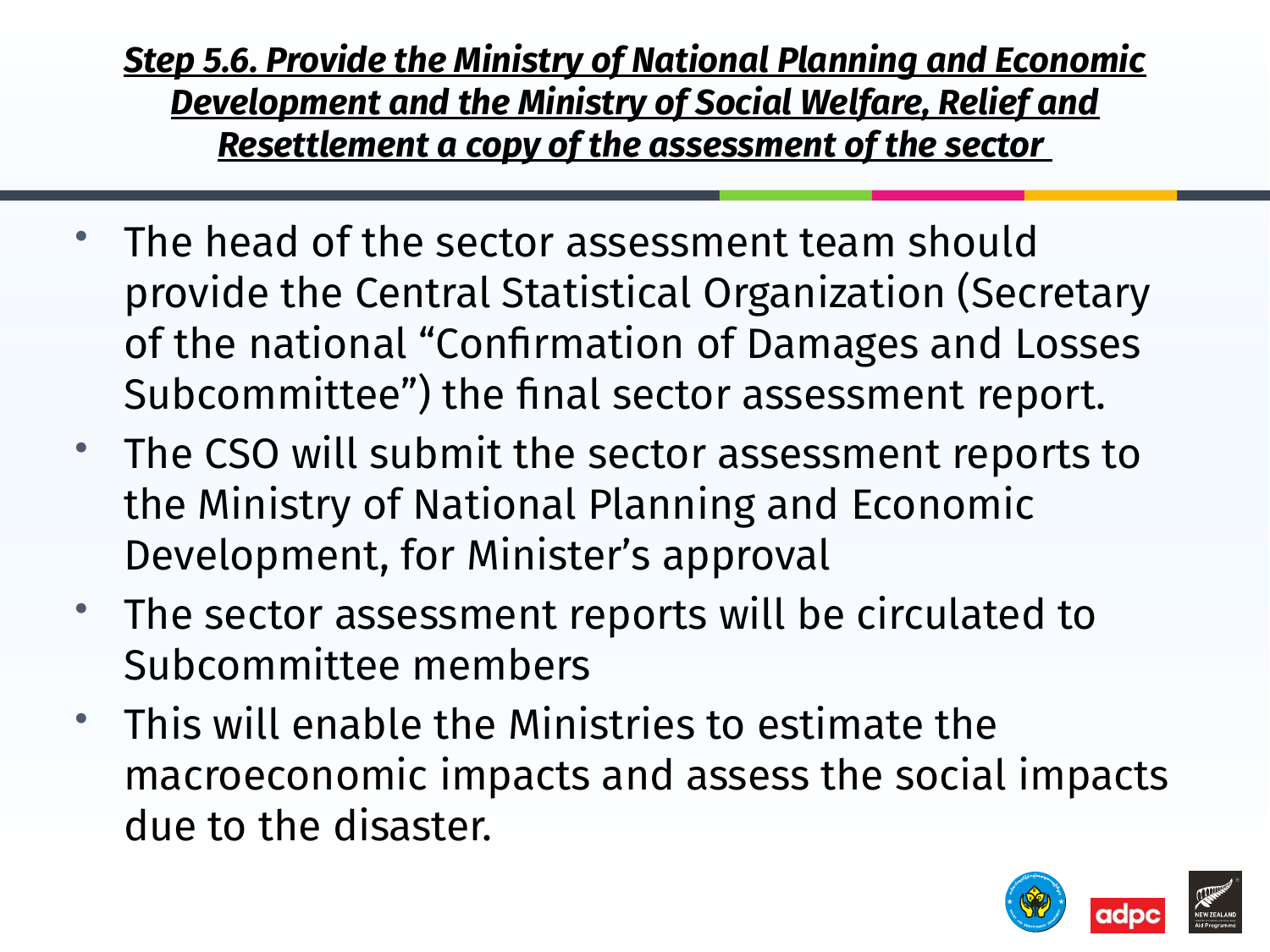

# Step 5.6. Provide the Ministry of National Planning and Economic Development and the Ministry of Social Welfare, Relief and Resettlement a copy of the assessment of the sector
The head of the sector assessment team should provide the Central Statistical Organization (Secretary of the national “Confirmation of Damages and Losses Subcommittee”) the final sector assessment report.
The CSO will submit the sector assessment reports to the Ministry of National Planning and Economic Development, for Minister’s approval
The sector assessment reports will be circulated to Subcommittee members
This will enable the Ministries to estimate the macroeconomic impacts and assess the social impacts due to the disaster.